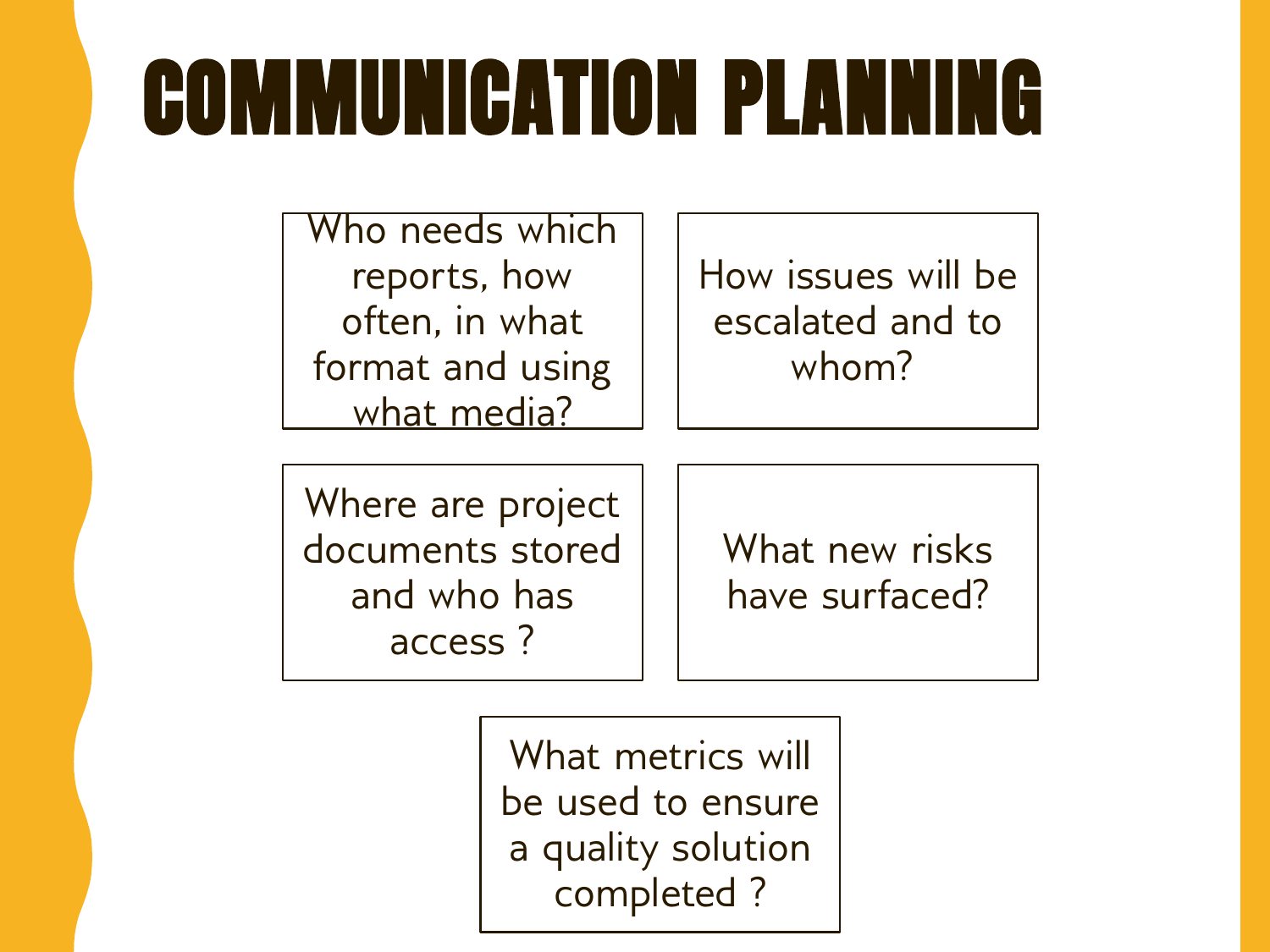

# Communication planning
Who needs which reports, how often, in what format and using what media?
How issues will be escalated and to whom?
Where are project documents stored and who has access ?
What new risks have surfaced?
What metrics will be used to ensure a quality solution completed ?